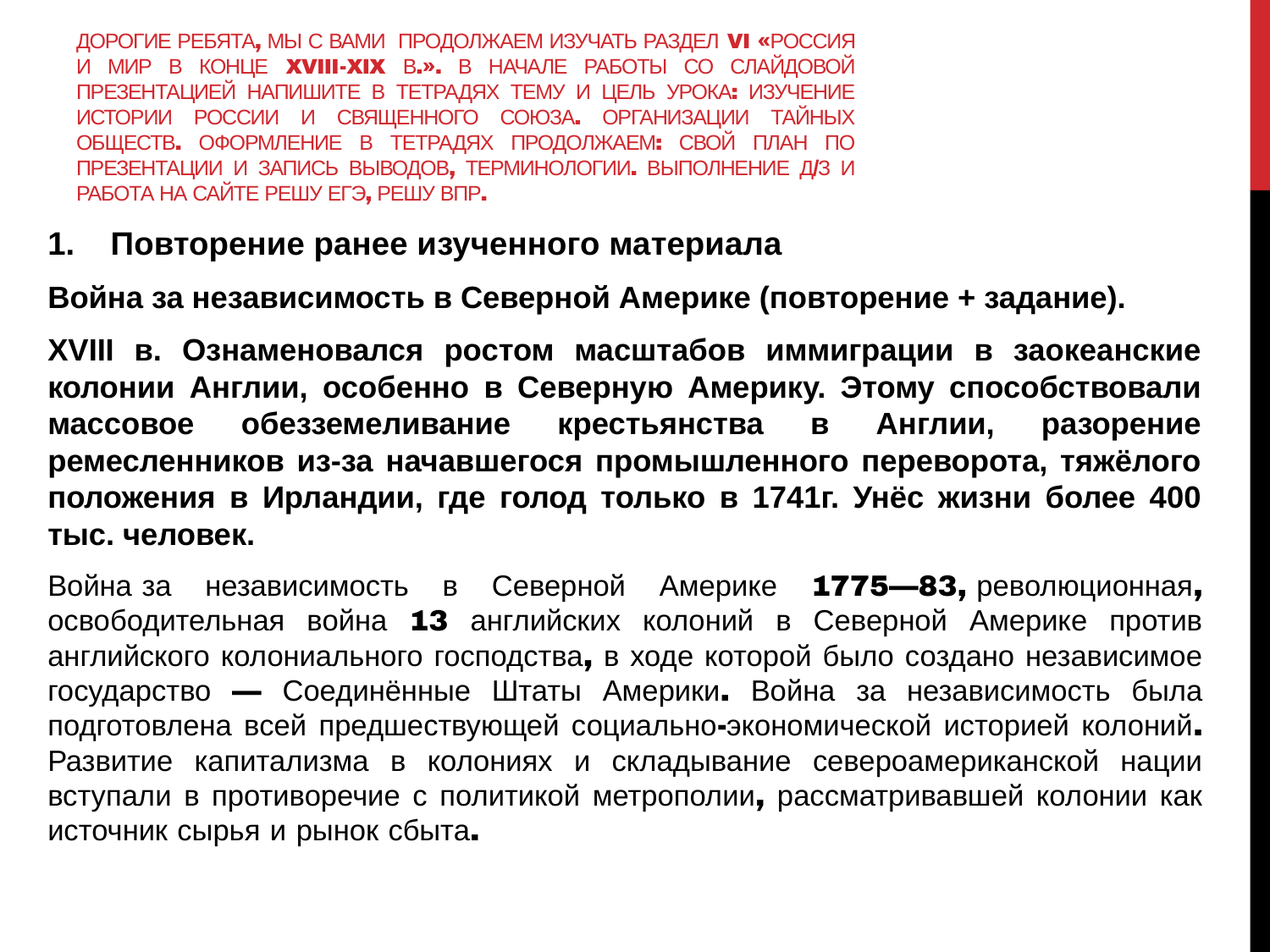

# Дорогие ребята, мы с вами  продолжаем изучать раздел VI «россия и мир в конце XVIII-XIX в.». В начале работы со слайдовой презентацией напишите в тетрадях тему и цель урока: изучение истории России и священного союза. Организации тайных обществ. Оформление в тетрадях продолжаем: свой план по презентации и запись выводов, терминологии. Выполнение д/з и работа на сайте решу ЕГЭ, решу впр.
Повторение ранее изученного материала
Война за независимость в Северной Америке (повторение + задание).
XVIII в. Ознаменовался ростом масштабов иммиграции в заокеанские колонии Англии, особенно в Северную Америку. Этому способствовали массовое обезземеливание крестьянства в Англии, разорение ремесленников из-за начавшегося промышленного переворота, тяжёлого положения в Ирландии, где голод только в 1741г. Унёс жизни более 400 тыс. человек.
Война за независимость в Северной Америке 1775—83, революционная, освободительная война 13 английских колоний в Северной Америке против английского колониального господства, в ходе которой было создано независимое государство — Соединённые Штаты Америки. Война за независимость была подготовлена всей предшествующей социально-экономической историей колоний. Развитие капитализма в колониях и складывание североамериканской нации вступали в противоречие с политикой метрополии, рассматривавшей колонии как источник сырья и рынок сбыта.